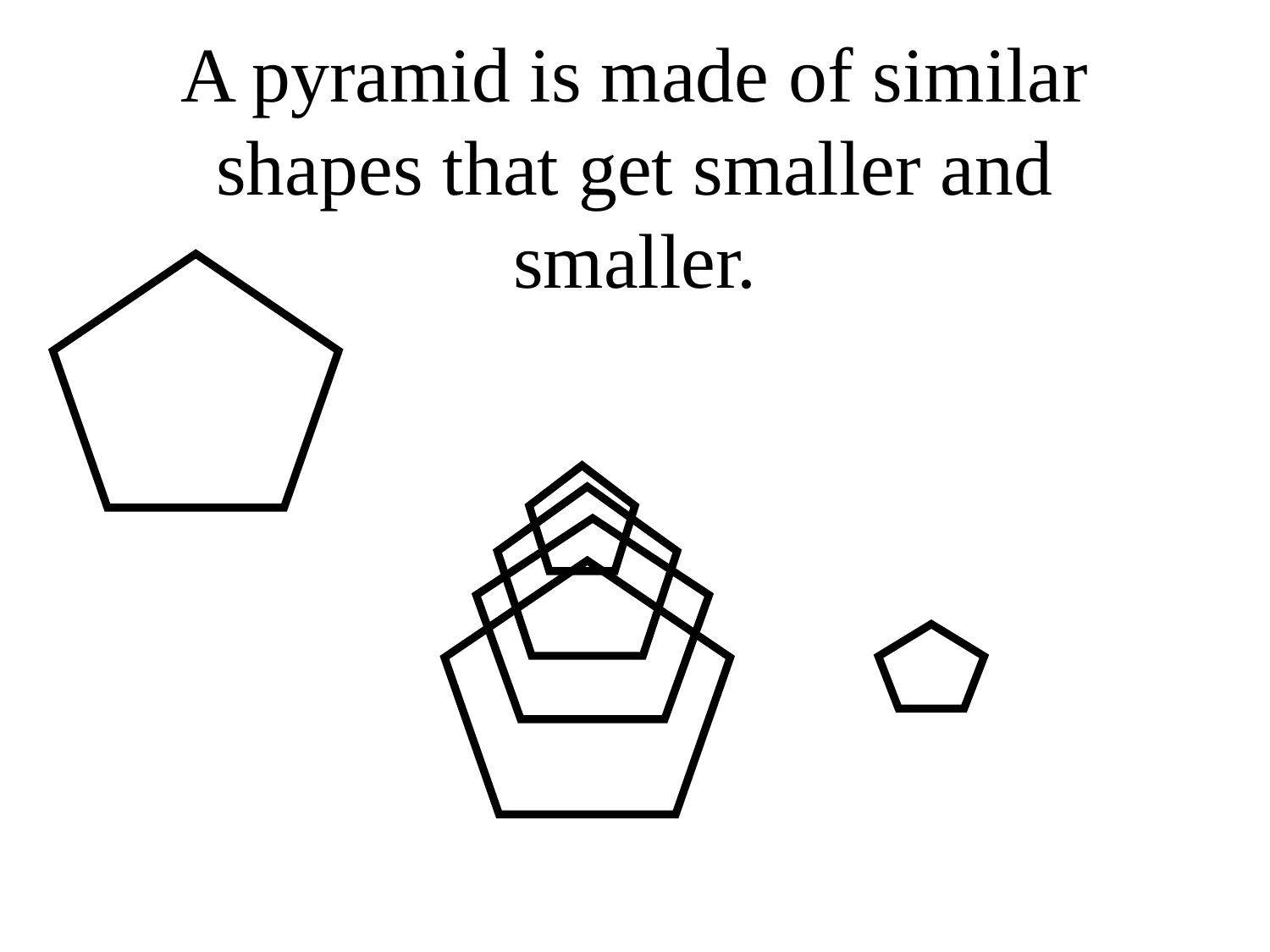

# A pyramid is made of similar shapes that get smaller and smaller.